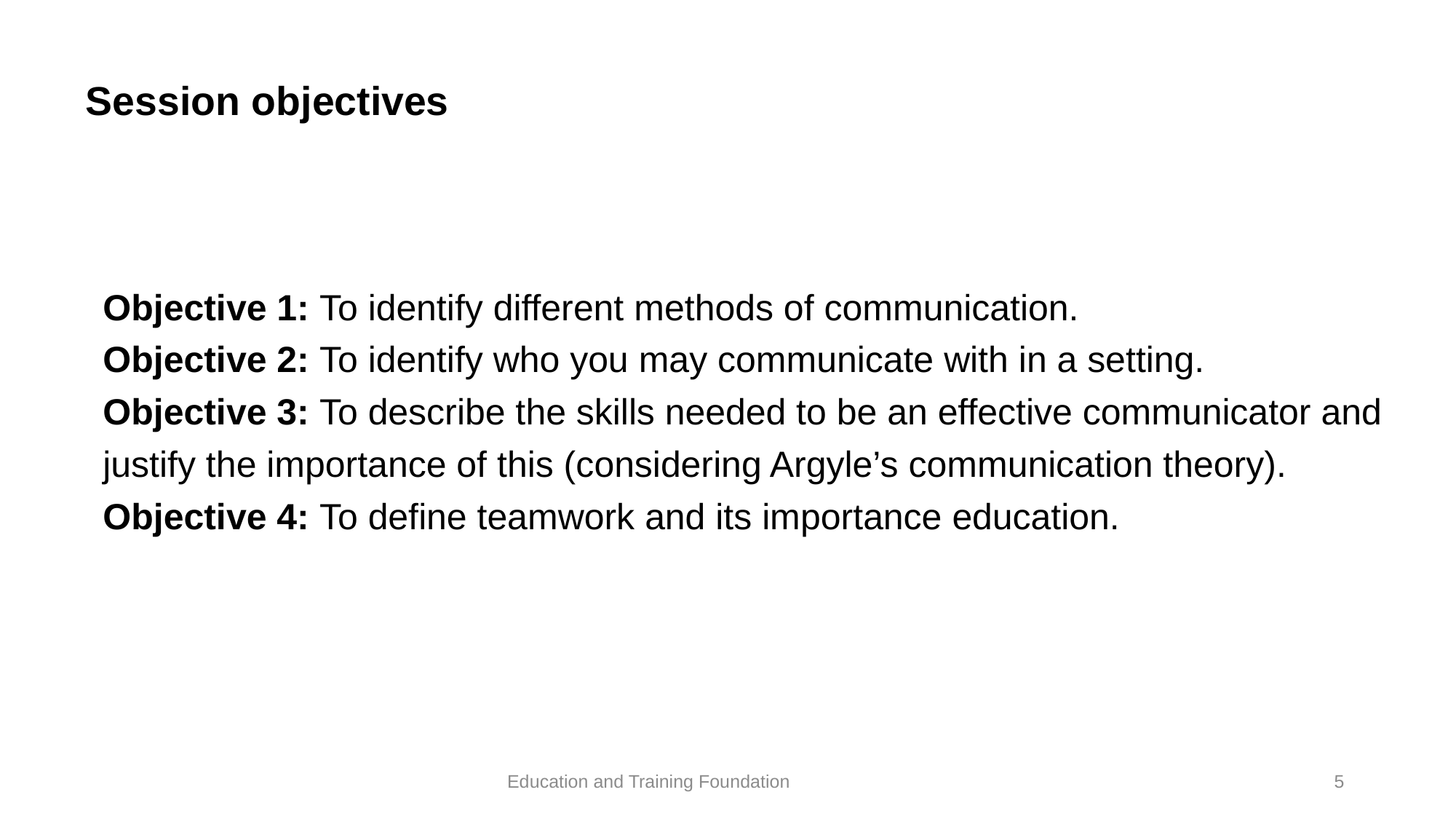

# Session objectives

Objective 1: To identify different methods of communication.
Objective 2: To identify who you may communicate with in a setting.
Objective 3: To describe the skills needed to be an effective communicator and justify the importance of this (considering Argyle’s communication theory).
Objective 4: To define teamwork and its importance education.
5
Education and Training Foundation